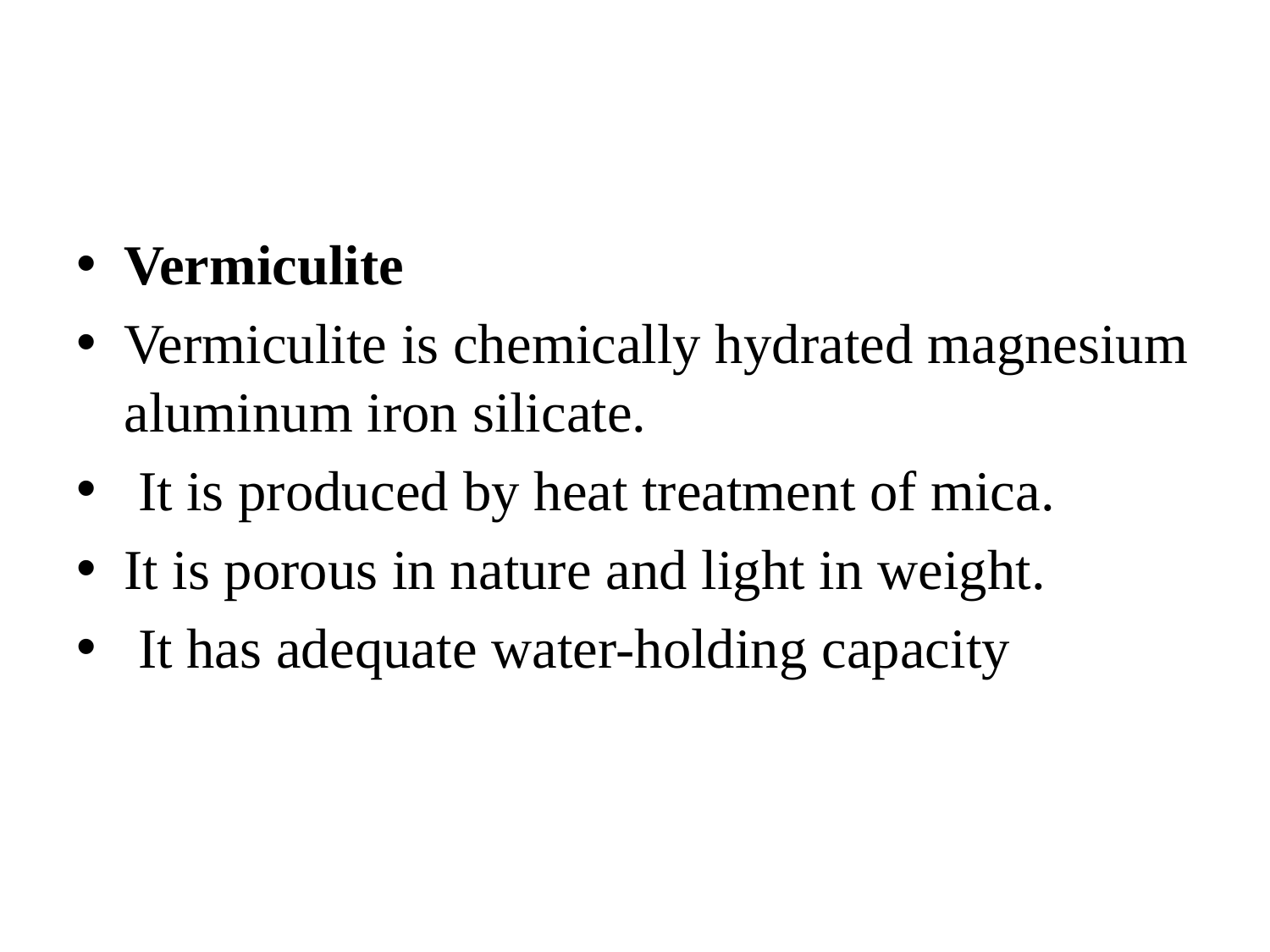

#
Vermiculite
Vermiculite is chemically hydrated magnesium aluminum iron silicate.
 It is produced by heat treatment of mica.
It is porous in nature and light in weight.
 It has adequate water-holding capacity